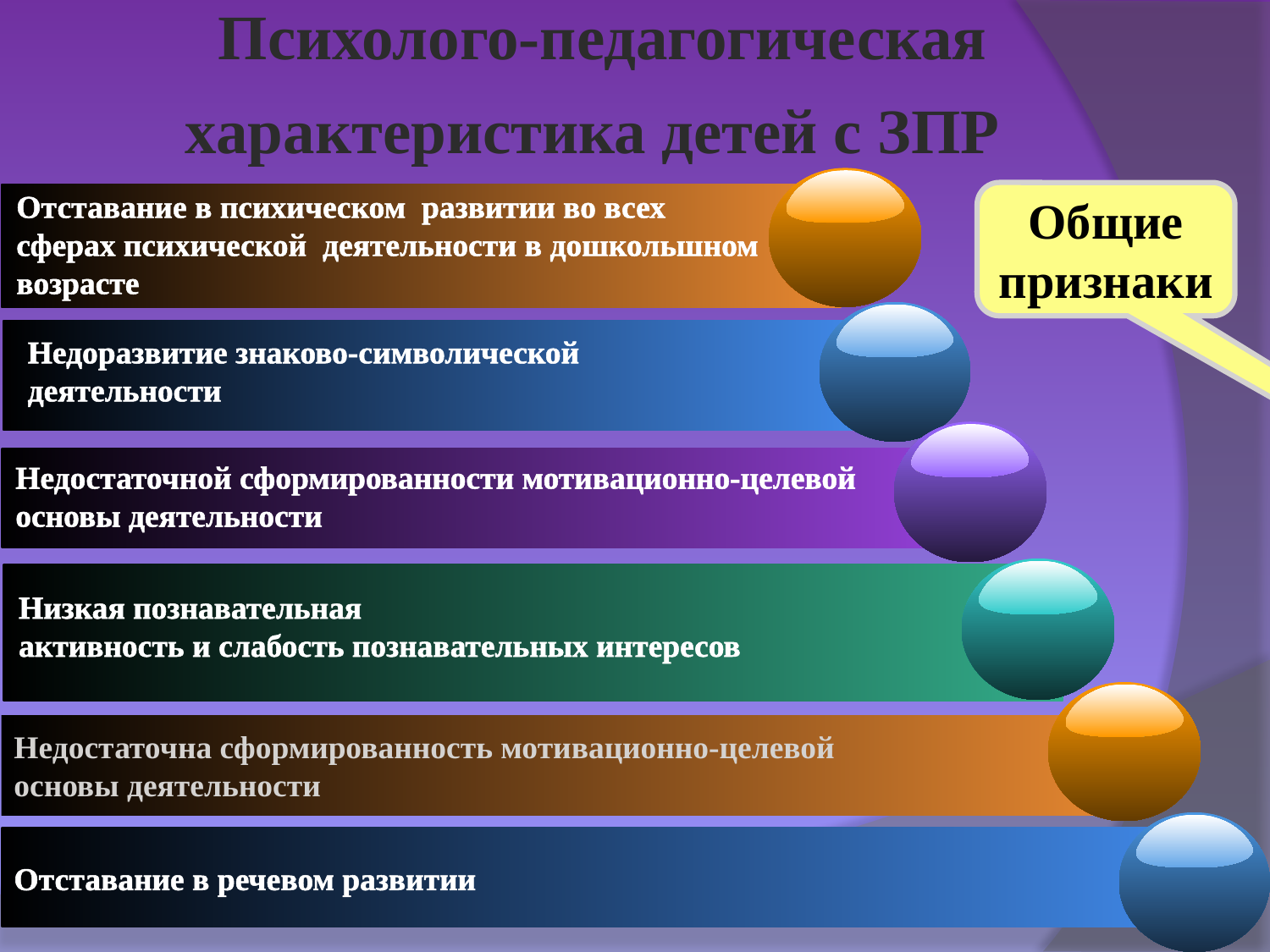

# Психолого-педагогическая характеристика детей с ЗПР

Отставание в психическом  развитии во всех
сферах психической  деятельности в дошкольшном возрасте
Общие признаки

Недоразвитие знаково-символической деятельности

Недостаточной сформированности мотивационно-целевой основы деятельности

Низкая познавательная
активность и слабость познавательных интересов

Недостаточна сформированность мотивационно-целевой
основы деятельности

Отставание в речевом развитии